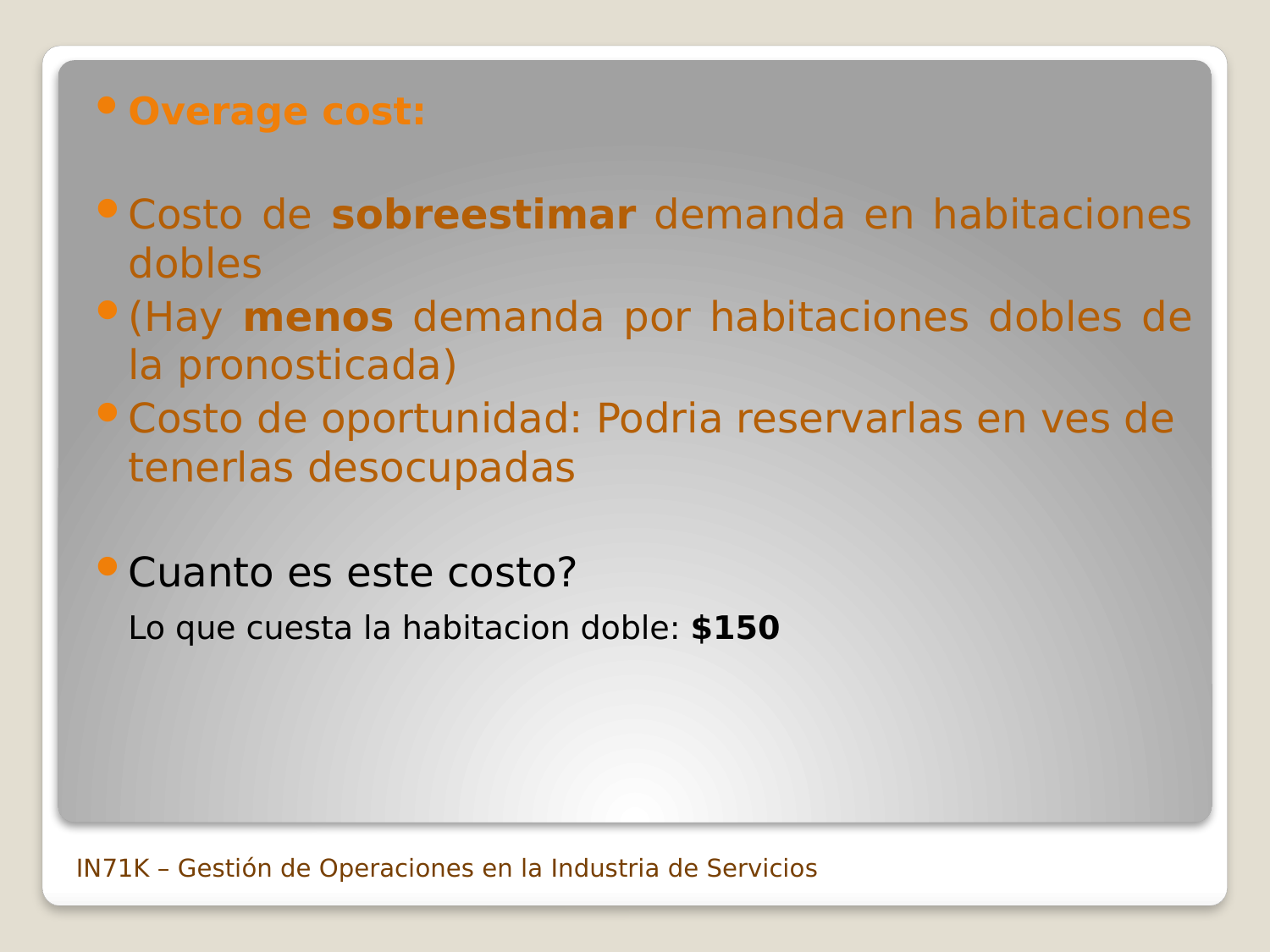

Overage cost:

Costo de sobreestimar demanda en habitaciones dobles
(Hay menos demanda por habitaciones dobles de la pronosticada)
Costo de oportunidad: Podria reservarlas en ves de tenerlas desocupadas

Cuanto es este costo?
		Lo que cuesta la habitacion doble: $150
IN71K – Gestión de Operaciones en la Industria de Servicios